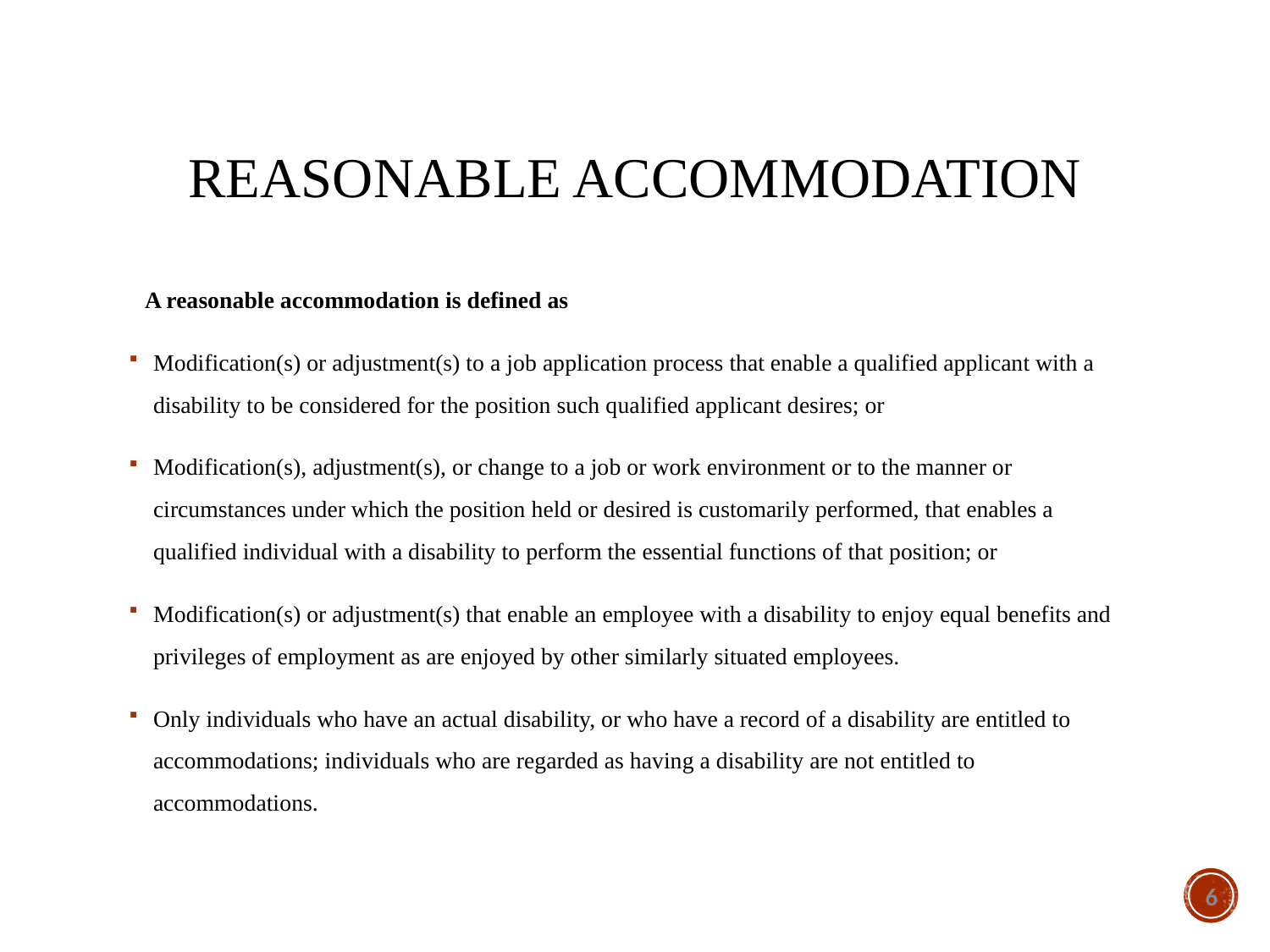

# REASONABLE ACCOMMODATION
A reasonable accommodation is defined as
Modification(s) or adjustment(s) to a job application process that enable a qualified applicant with a disability to be considered for the position such qualified applicant desires; or
Modification(s), adjustment(s), or change to a job or work environment or to the manner or circumstances under which the position held or desired is customarily performed, that enables a qualified individual with a disability to perform the essential functions of that position; or
Modification(s) or adjustment(s) that enable an employee with a disability to enjoy equal benefits and privileges of employment as are enjoyed by other similarly situated employees.
Only individuals who have an actual disability, or who have a record of a disability are entitled to accommodations; individuals who are regarded as having a disability are not entitled to accommodations.
6